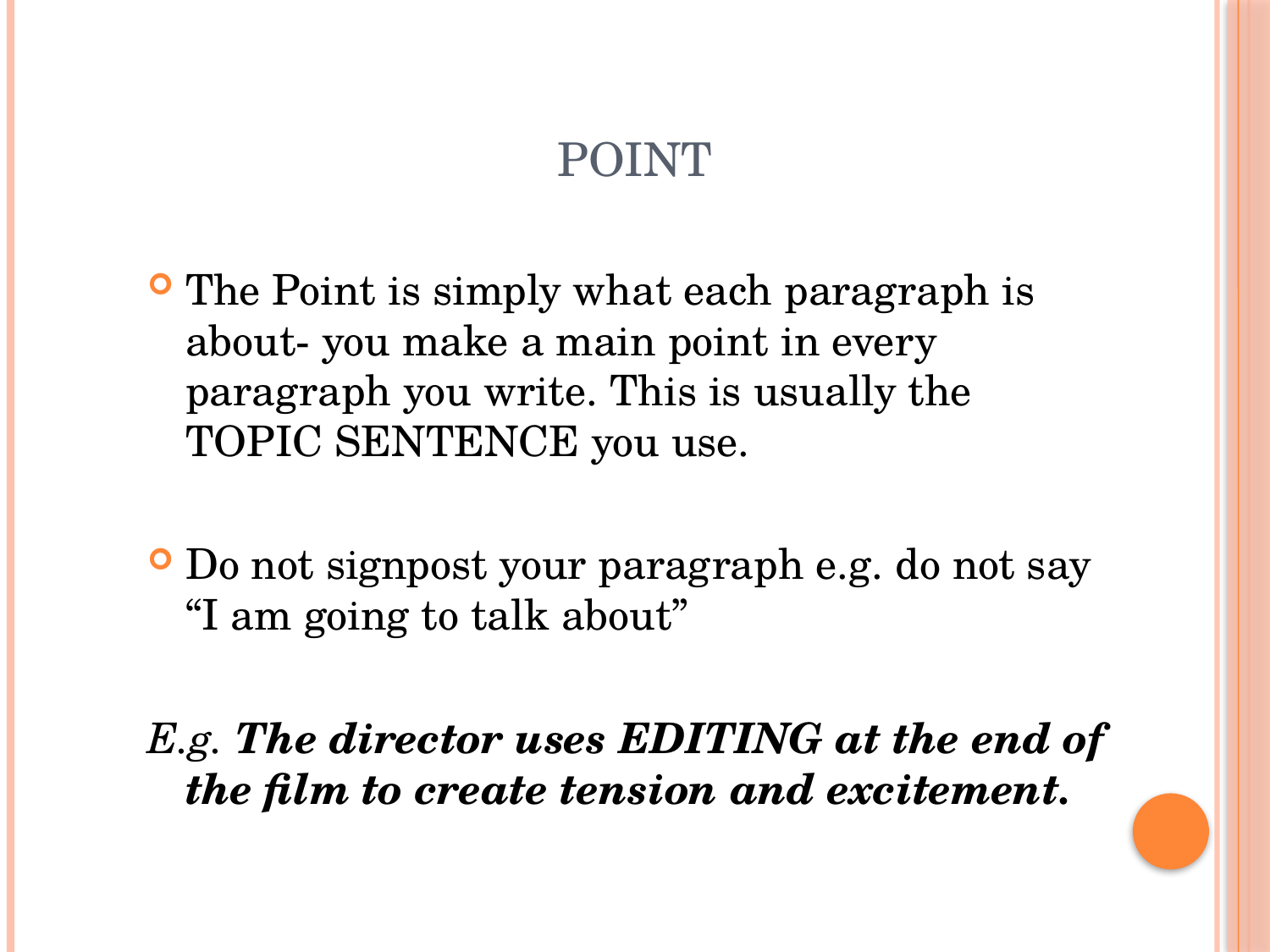

# Point
The Point is simply what each paragraph is about- you make a main point in every paragraph you write. This is usually the TOPIC SENTENCE you use.

Do not signpost your paragraph e.g. do not say “I am going to talk about”

E.g. The director uses EDITING at the end of the film to create tension and excitement.